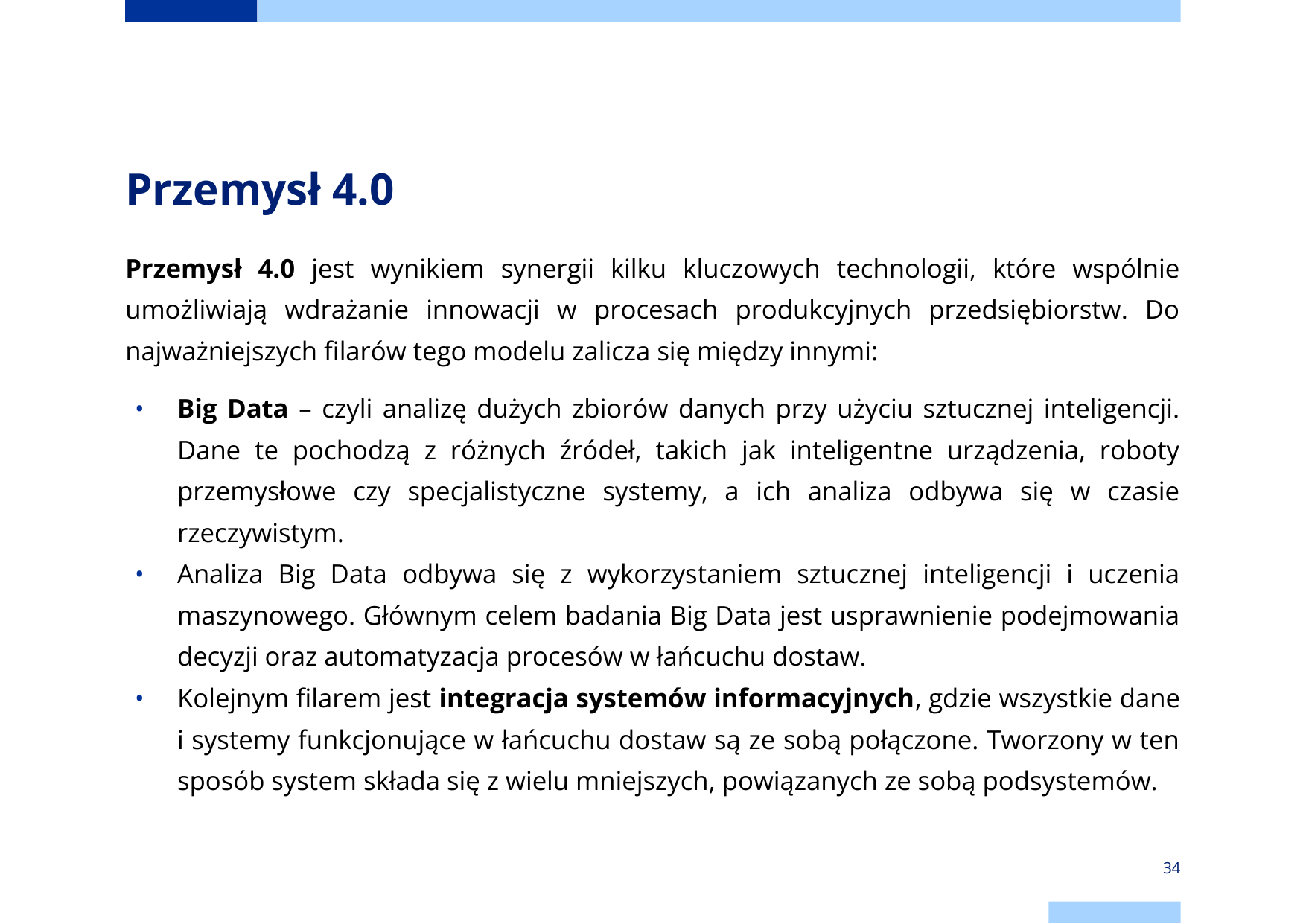

# Przemysł 4.0
Przemysł 4.0 jest wynikiem synergii kilku kluczowych technologii, które wspólnie umożliwiają wdrażanie innowacji w procesach produkcyjnych przedsiębiorstw. Do najważniejszych filarów tego modelu zalicza się między innymi:
Big Data – czyli analizę dużych zbiorów danych przy użyciu sztucznej inteligencji. Dane te pochodzą z różnych źródeł, takich jak inteligentne urządzenia, roboty przemysłowe czy specjalistyczne systemy, a ich analiza odbywa się w czasie rzeczywistym.
Analiza Big Data odbywa się z wykorzystaniem sztucznej inteligencji i uczenia maszynowego. Głównym celem badania Big Data jest usprawnienie podejmowania decyzji oraz automatyzacja procesów w łańcuchu dostaw.
Kolejnym filarem jest integracja systemów informacyjnych, gdzie wszystkie dane i systemy funkcjonujące w łańcuchu dostaw są ze sobą połączone. Tworzony w ten sposób system składa się z wielu mniejszych, powiązanych ze sobą podsystemów.
34